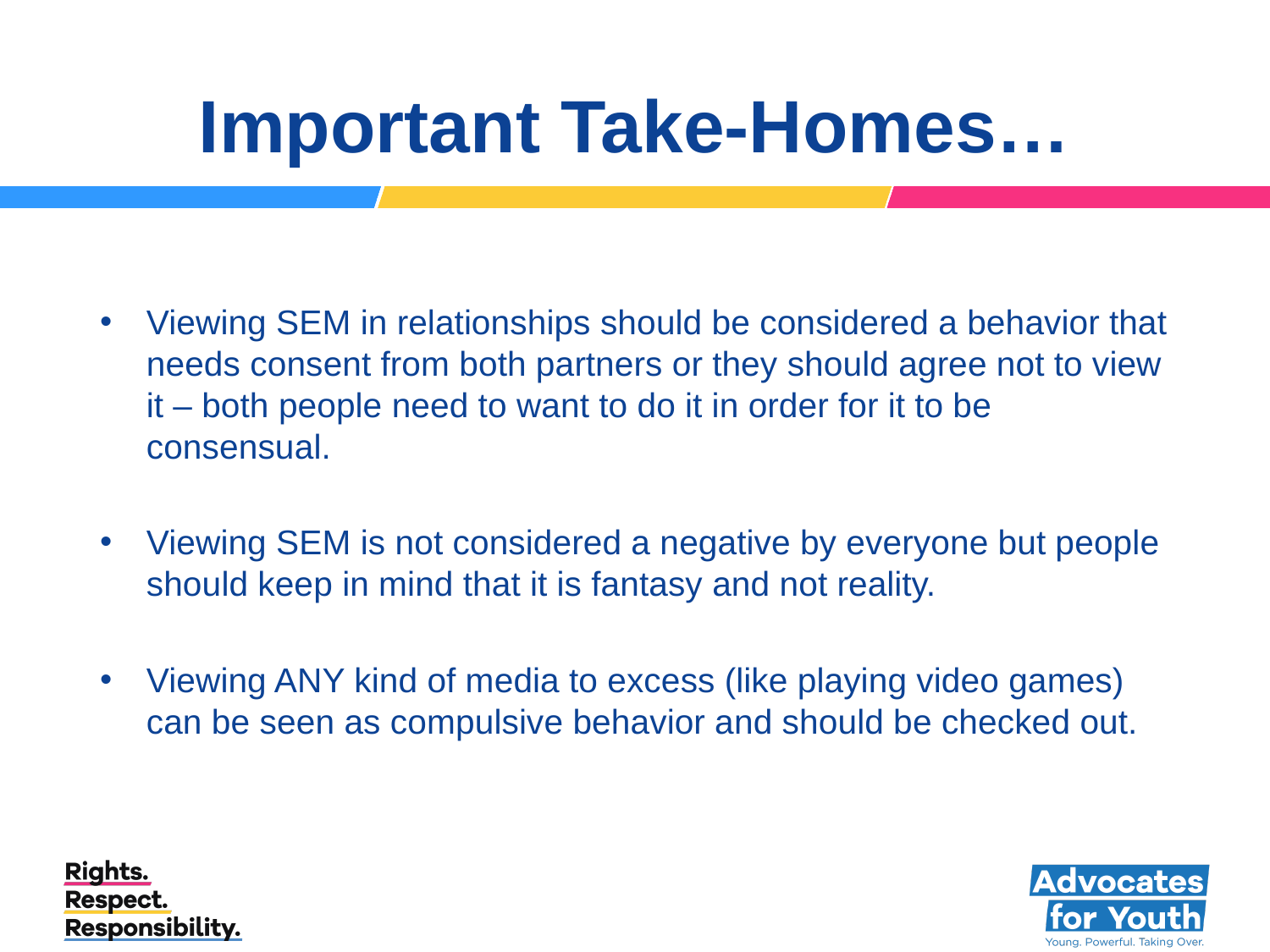

# Important Take-Homes…
Viewing SEM in relationships should be considered a behavior that needs consent from both partners or they should agree not to view it – both people need to want to do it in order for it to be consensual.

Viewing SEM is not considered a negative by everyone but people should keep in mind that it is fantasy and not reality.

Viewing ANY kind of media to excess (like playing video games) can be seen as compulsive behavior and should be checked out.